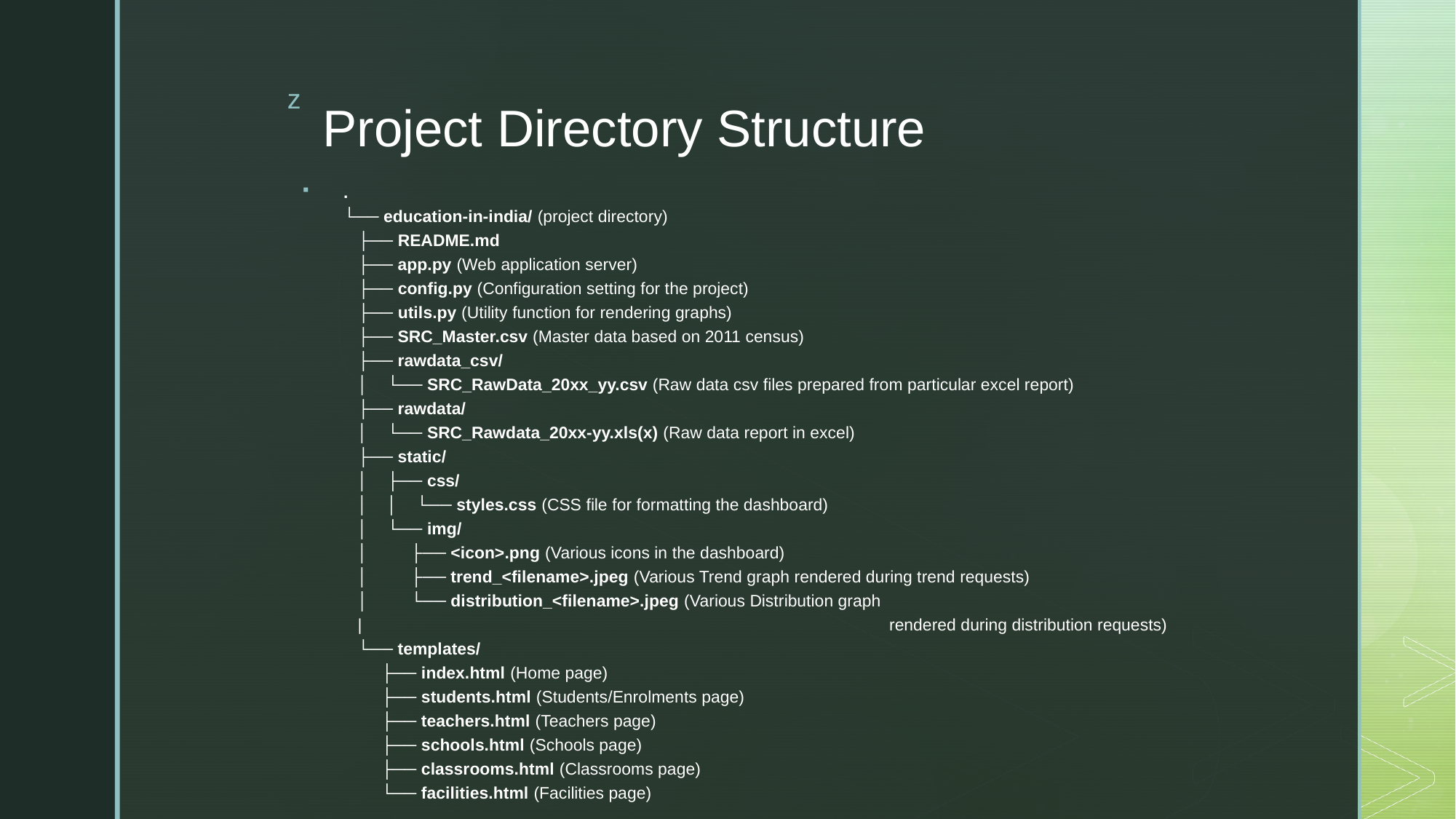

# Project Directory Structure
.
└── education-in-india/ (project directory)
   ├── README.md
   ├── app.py (Web application server)
   ├── config.py (Configuration setting for the project)
   ├── utils.py (Utility function for rendering graphs)
   ├── SRC_Master.csv (Master data based on 2011 census)
   ├── rawdata_csv/
   │    └── SRC_RawData_20xx_yy.csv (Raw data csv files prepared from particular excel report)
   ├── rawdata/
   │    └── SRC_Rawdata_20xx-yy.xls(x) (Raw data report in excel)
   ├── static/
   │    ├── css/
   │    │    └── styles.css (CSS file for formatting the dashboard)
   │    └── img/
   │         ├── <icon>.png (Various icons in the dashboard)
   │         ├── trend_<filename>.jpeg (Various Trend graph rendered during trend requests)
   │         └── distribution_<filename>.jpeg (Various Distribution graph
   |					rendered during distribution requests)
   └── templates/
        ├── index.html (Home page)
        ├── students.html (Students/Enrolments page)
        ├── teachers.html (Teachers page)
        ├── schools.html (Schools page)
        ├── classrooms.html (Classrooms page)
        └── facilities.html (Facilities page)